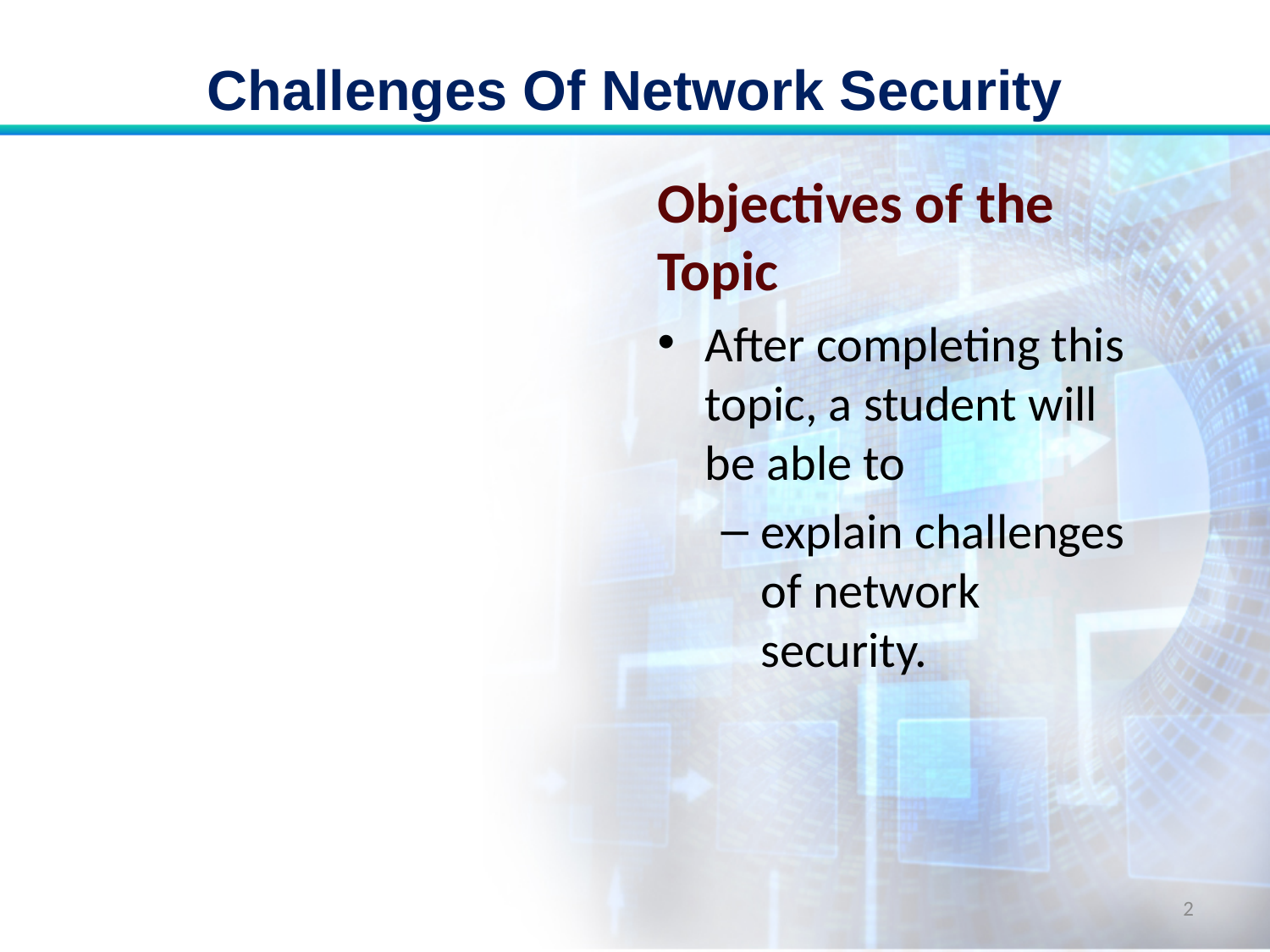

# Challenges Of Network Security
Objectives of the Topic
After completing this topic, a student will be able to
explain challenges of network security.

2